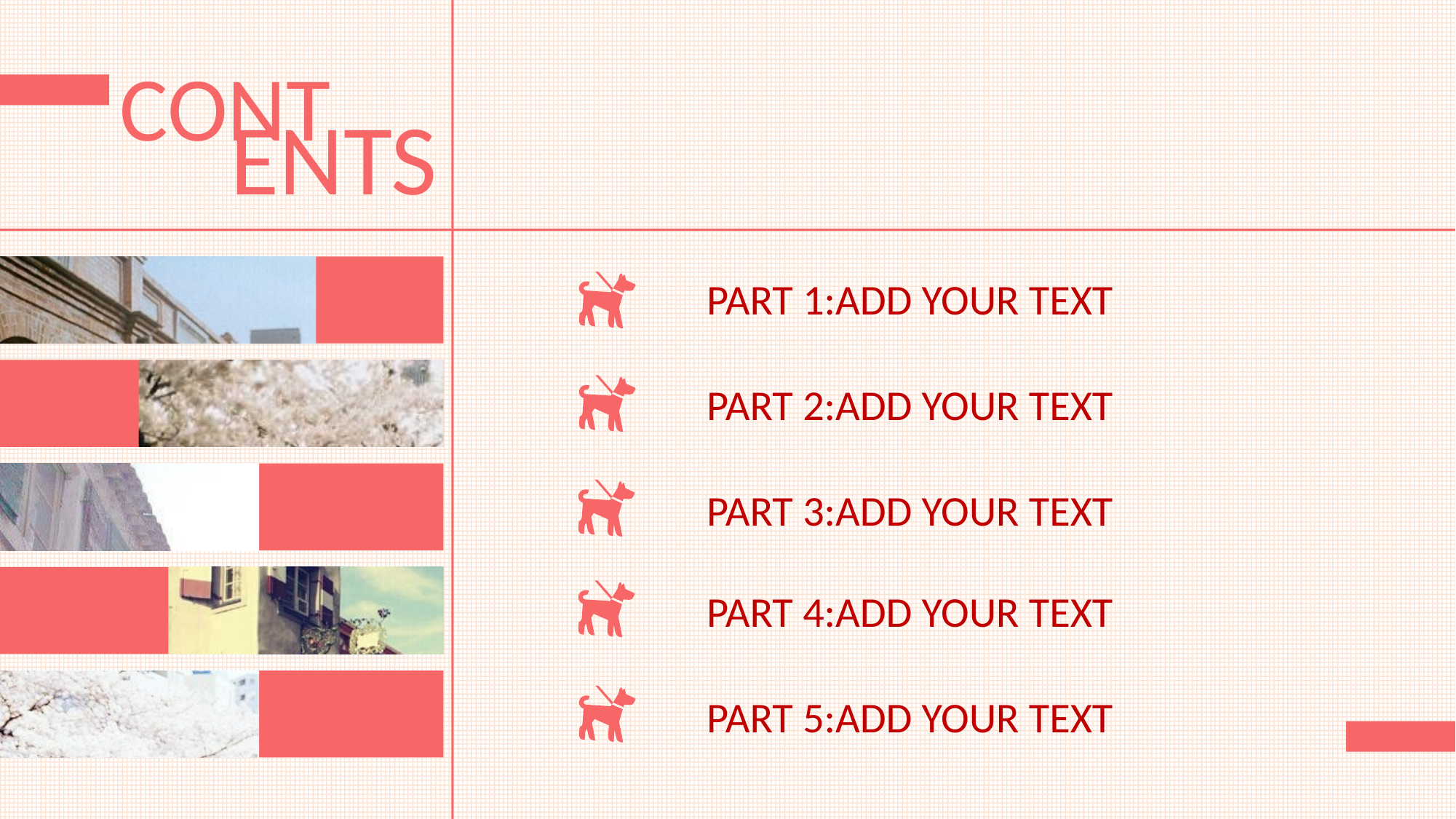

CONT

ENTS

PART 1:ADD YOUR TEXT

PART 2:ADD YOUR TEXT

PART 3:ADD YOUR TEXT

PART 4:ADD YOUR TEXT

PART 5:ADD YOUR TEXT